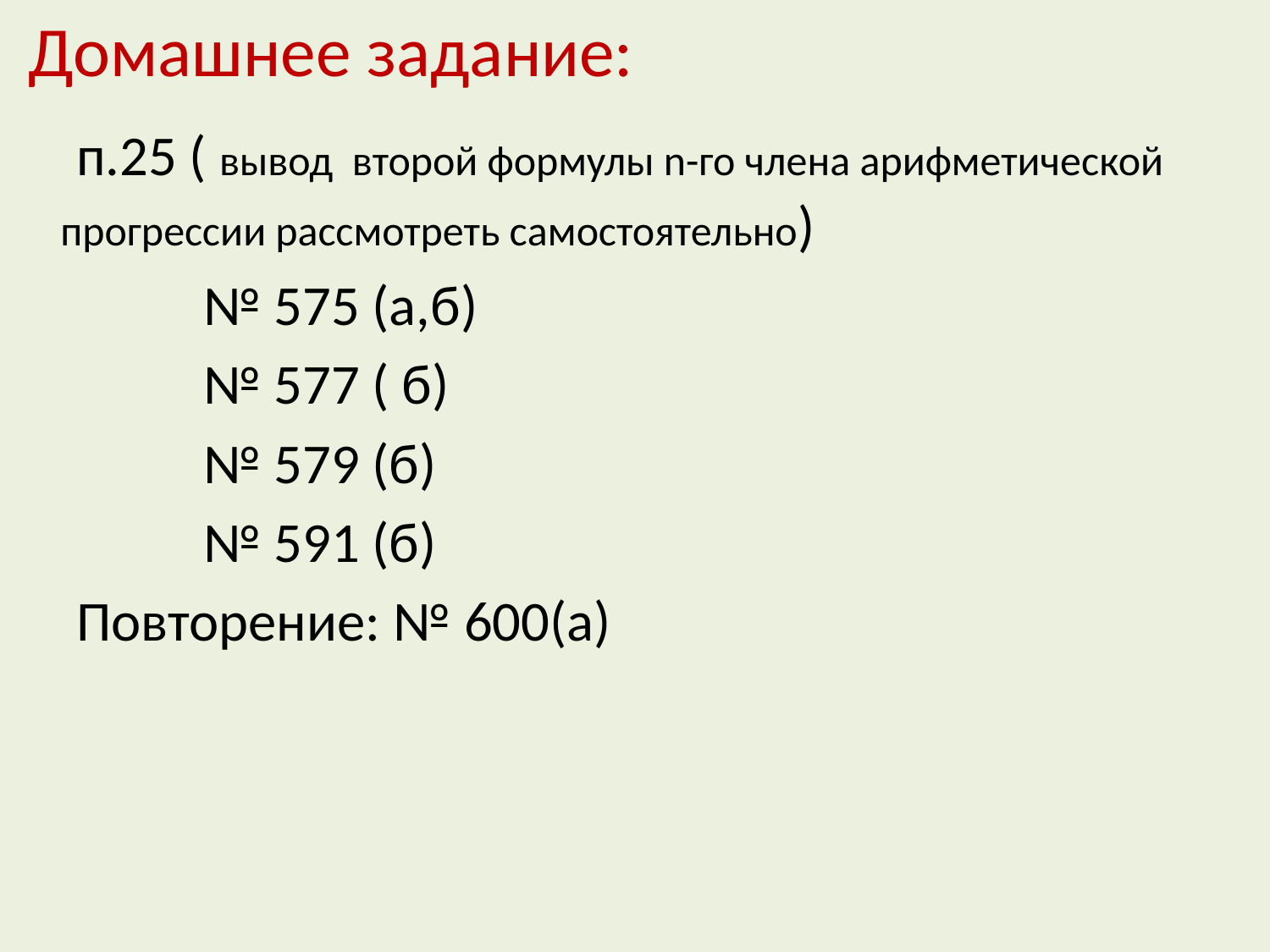

Домашнее задание:
    п.25 ( вывод  второй формулы n-го члена арифметической прогрессии рассмотреть самостоятельно)
               № 575 (а,б)
               № 577 ( б)
               № 579 (б)
               № 591 (б)
     Повторение: № 600(а)